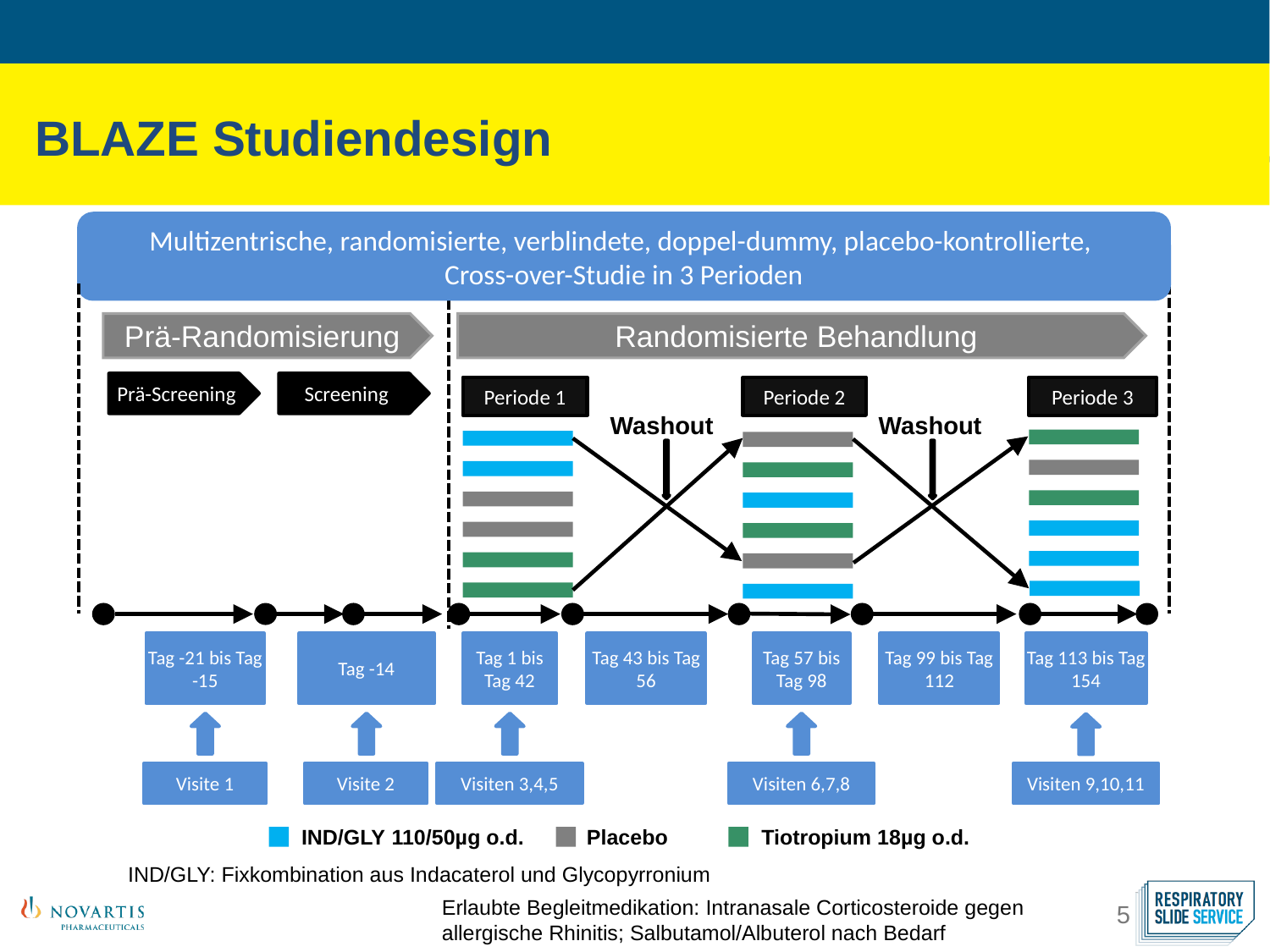

BLAZE Studiendesign
Multizentrische, randomisierte, verblindete, doppel-dummy, placebo-kontrollierte,
Cross-over-Studie in 3 Perioden
Prä-Randomisierung
Randomisierte Behandlung
Prä-Screening
Screening
Periode 1
Periode 2
Periode 3
Washout
Washout

Tag -21 bis Tag -15
Tag -14
Tag 1 bis Tag 42
Tag 43 bis Tag 56
Tag 57 bis Tag 98
Tag 99 bis Tag 112
Tag 113 bis Tag 154

Visite 1
Visite 2
Visiten 3,4,5
Visiten 6,7,8
Visiten 9,10,11
IND/GLY 110/50µg o.d.
Placebo
Tiotropium 18µg o.d.

IND/GLY: Fixkombination aus Indacaterol und Glycopyrronium
Erlaubte Begleitmedikation: Intranasale Corticosteroide gegen allergische Rhinitis; Salbutamol/Albuterol nach Bedarf